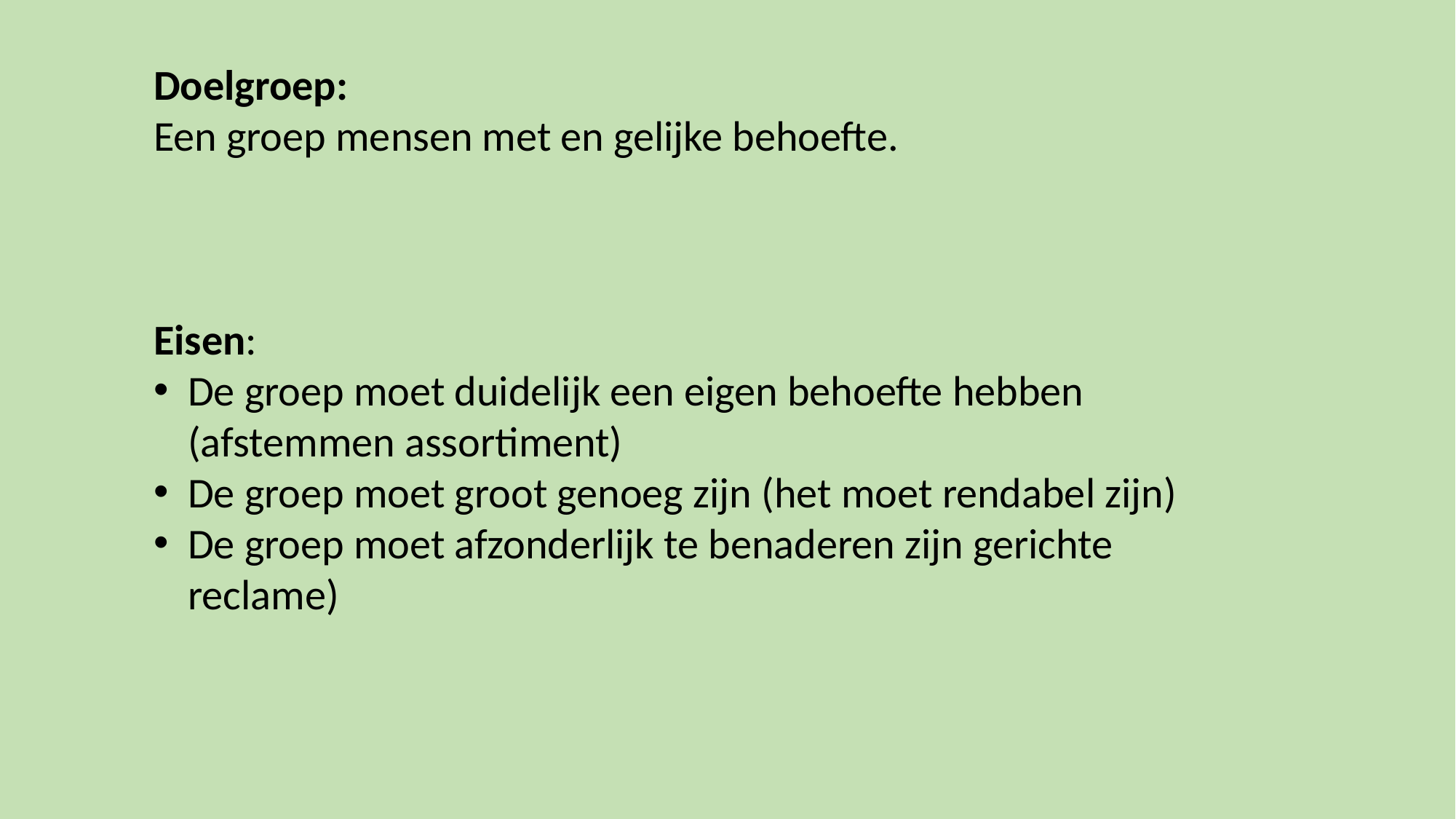

Doelgroep:
Een groep mensen met en gelijke behoefte.

Eisen:
De groep moet duidelijk een eigen behoefte hebben (afstemmen assortiment)
De groep moet groot genoeg zijn (het moet rendabel zijn)
De groep moet afzonderlijk te benaderen zijn gerichte reclame)